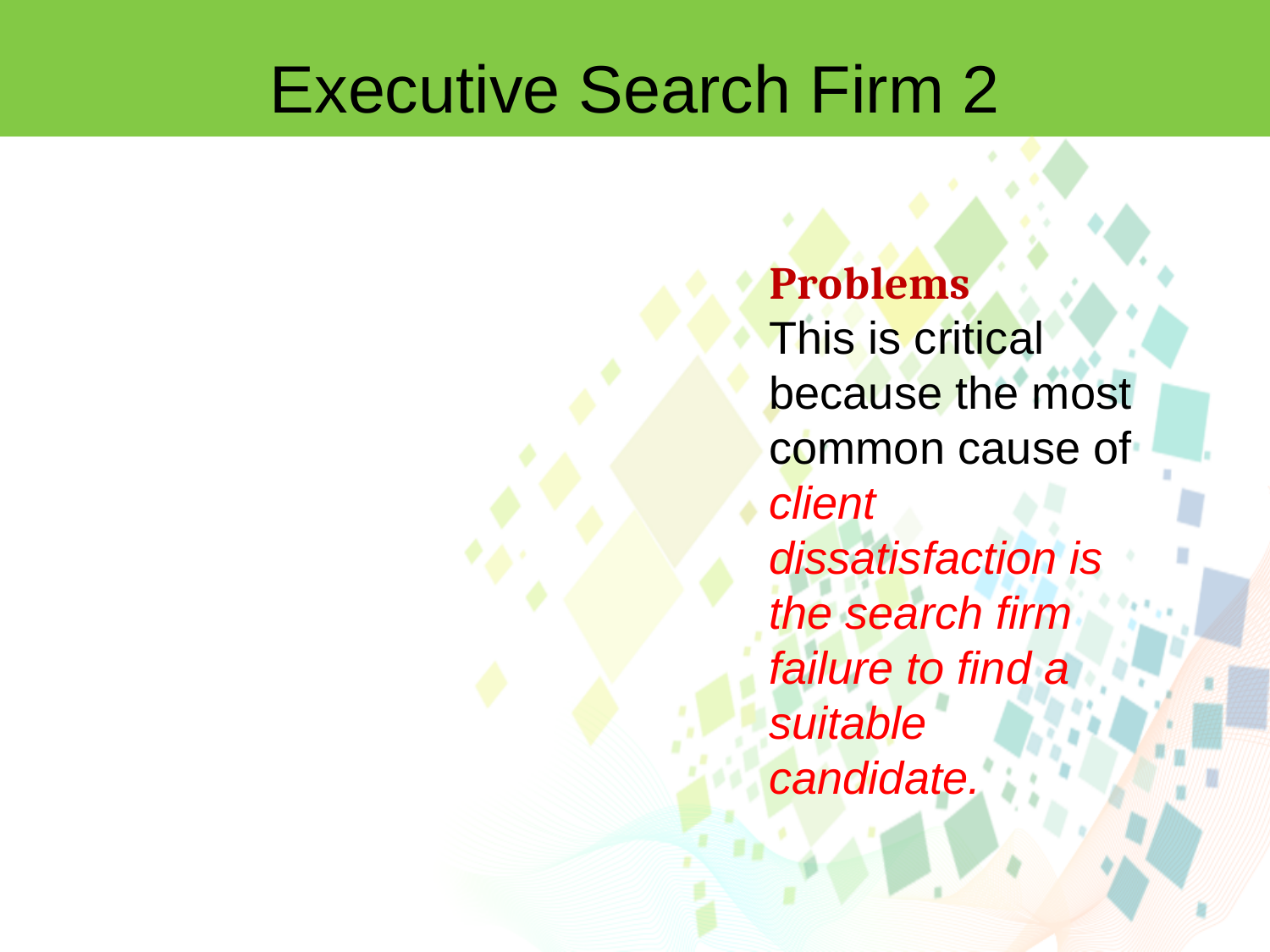

Executive Search Firm 2
Problems
This is critical because the most common cause of client dissatisfaction is the search firm failure to find a suitable candidate.